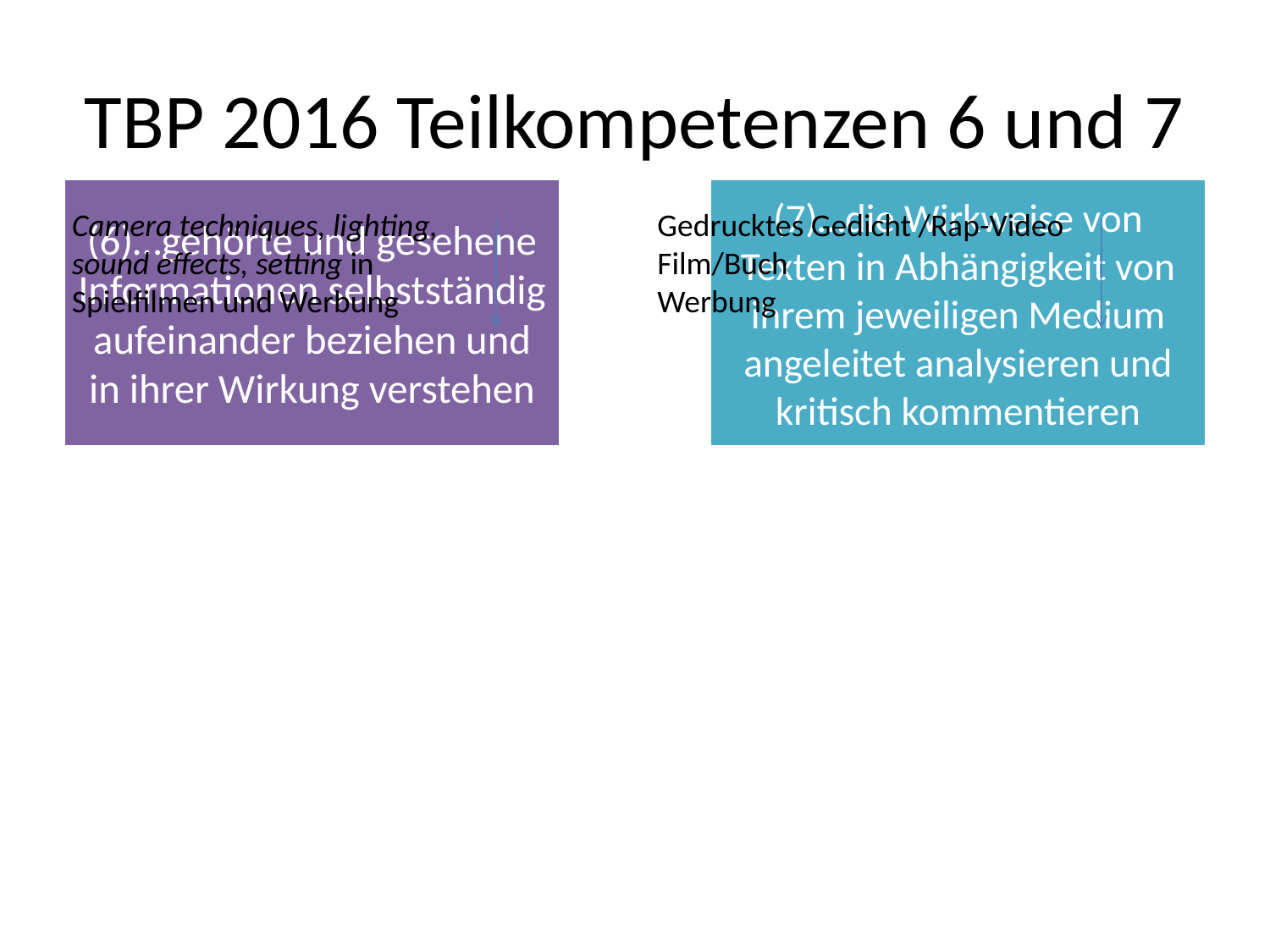

# TBP 2016 Teilkompetenzen 6 und 7

Camera techniques, lighting, sound effects, setting in Spielfilmen und Werbung
Gedrucktes Gedicht /Rap-Video
Film/Buch
Werbung